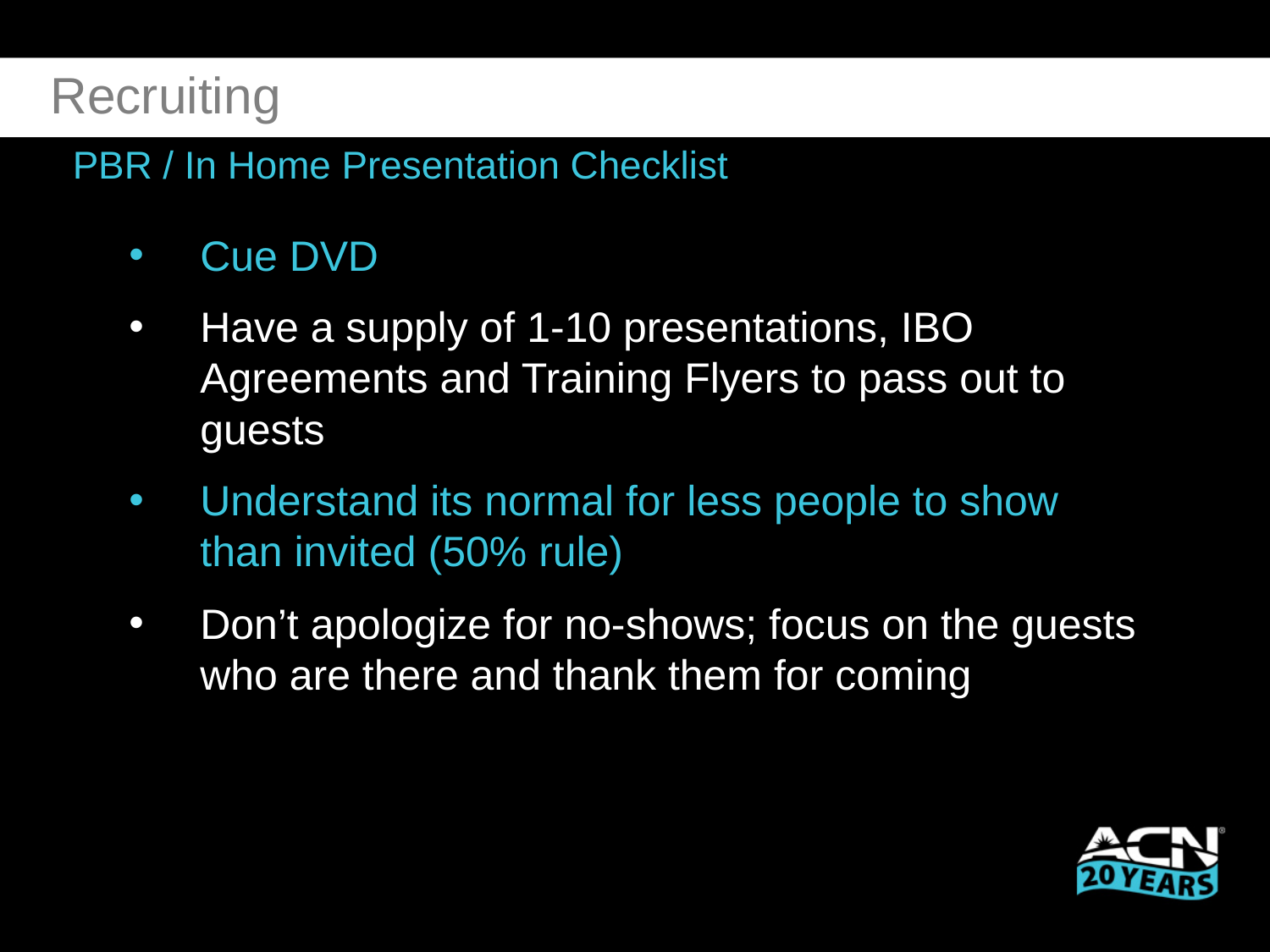

Recruiting

PBR / In Home Presentation Checklist
Cue DVD
Have a supply of 1-10 presentations, IBO Agreements and Training Flyers to pass out to guests
Understand its normal for less people to show than invited (50% rule)
Don’t apologize for no-shows; focus on the guests who are there and thank them for coming